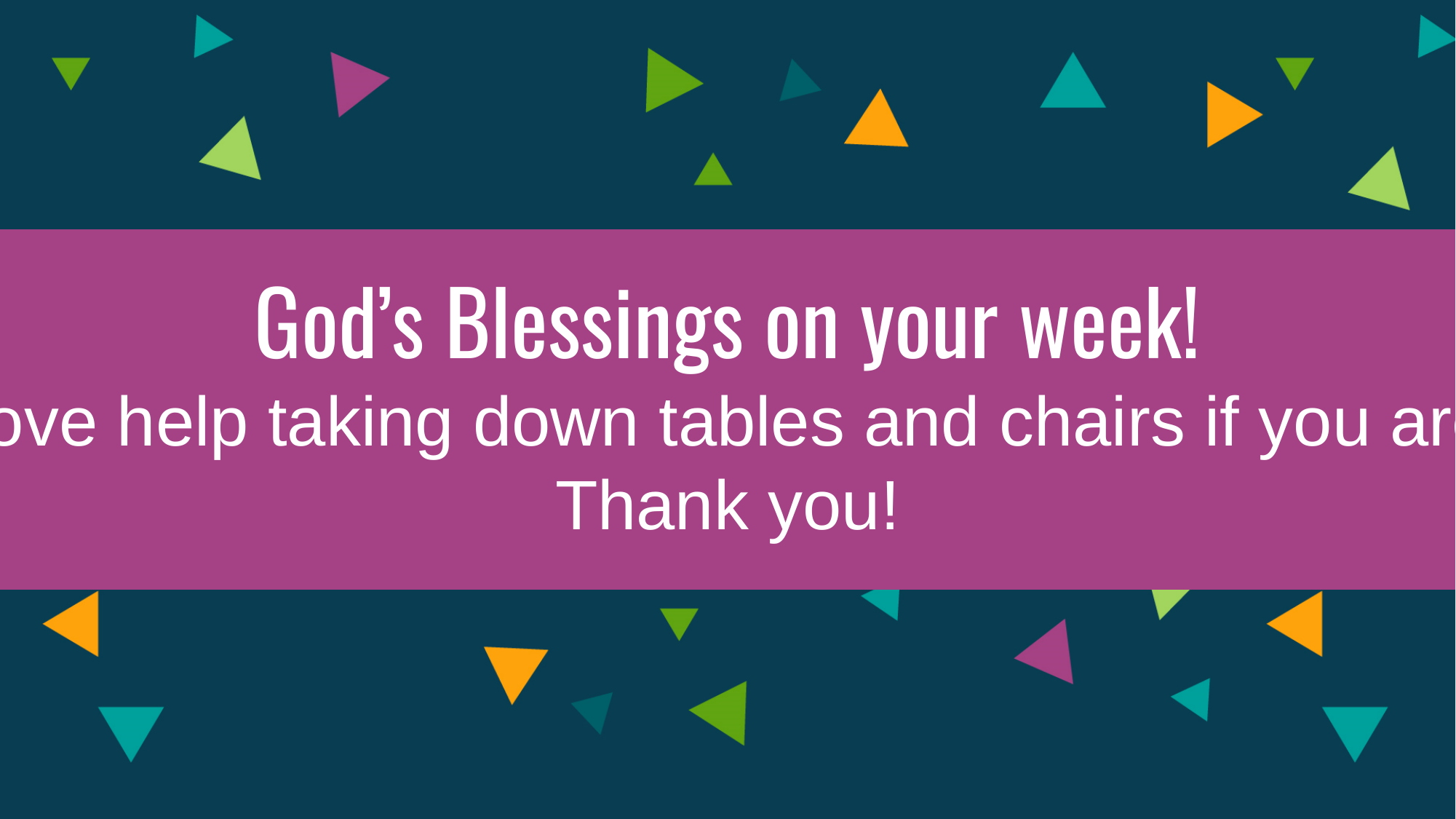

God’s Blessings on your week!
We’d love help taking down tables and chairs if you are able.
Thank you!